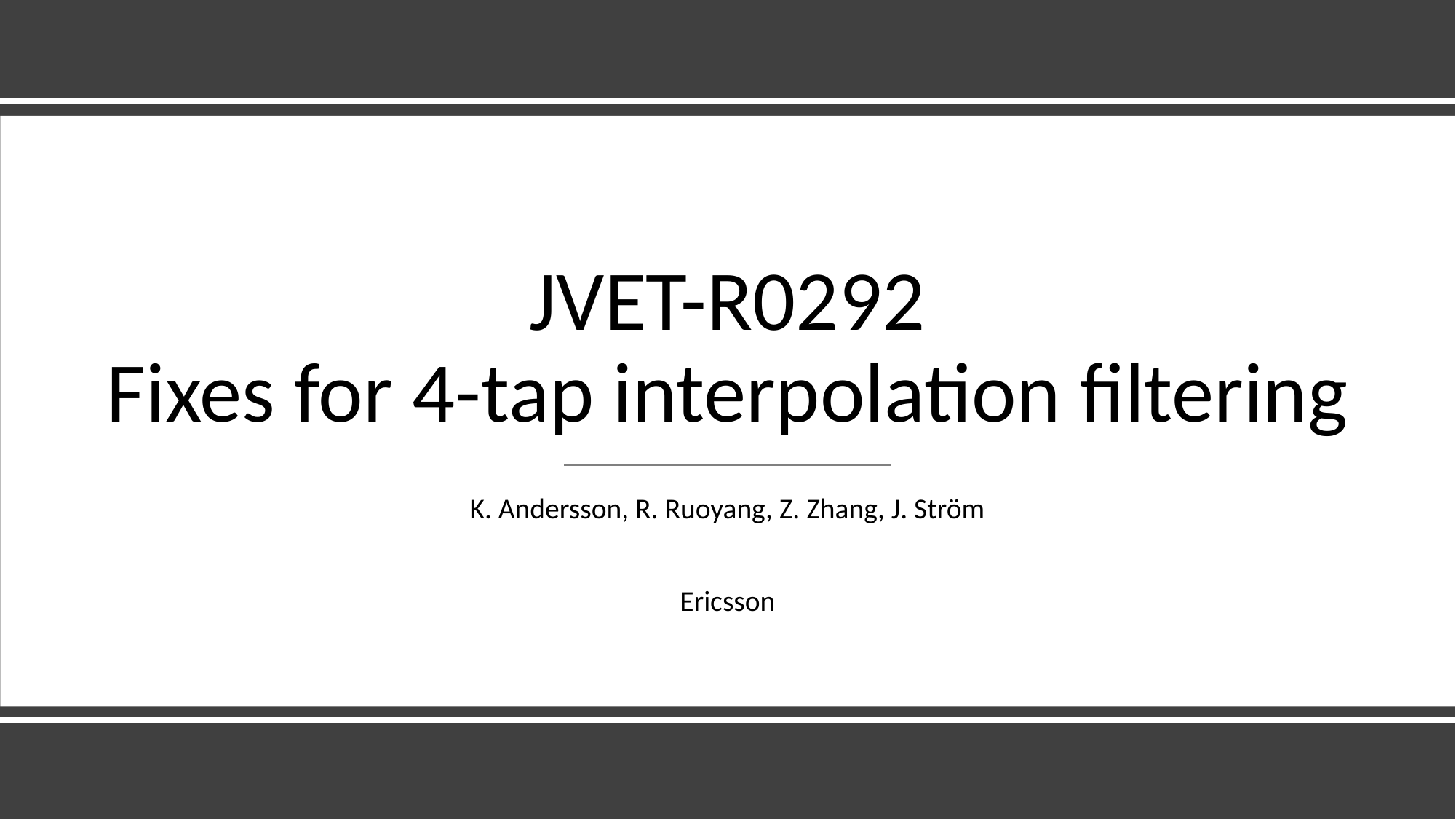

# JVET-R0292 Fixes for 4-tap interpolation filtering
K. Andersson, R. Ruoyang, Z. Zhang, J. Ström

Ericsson